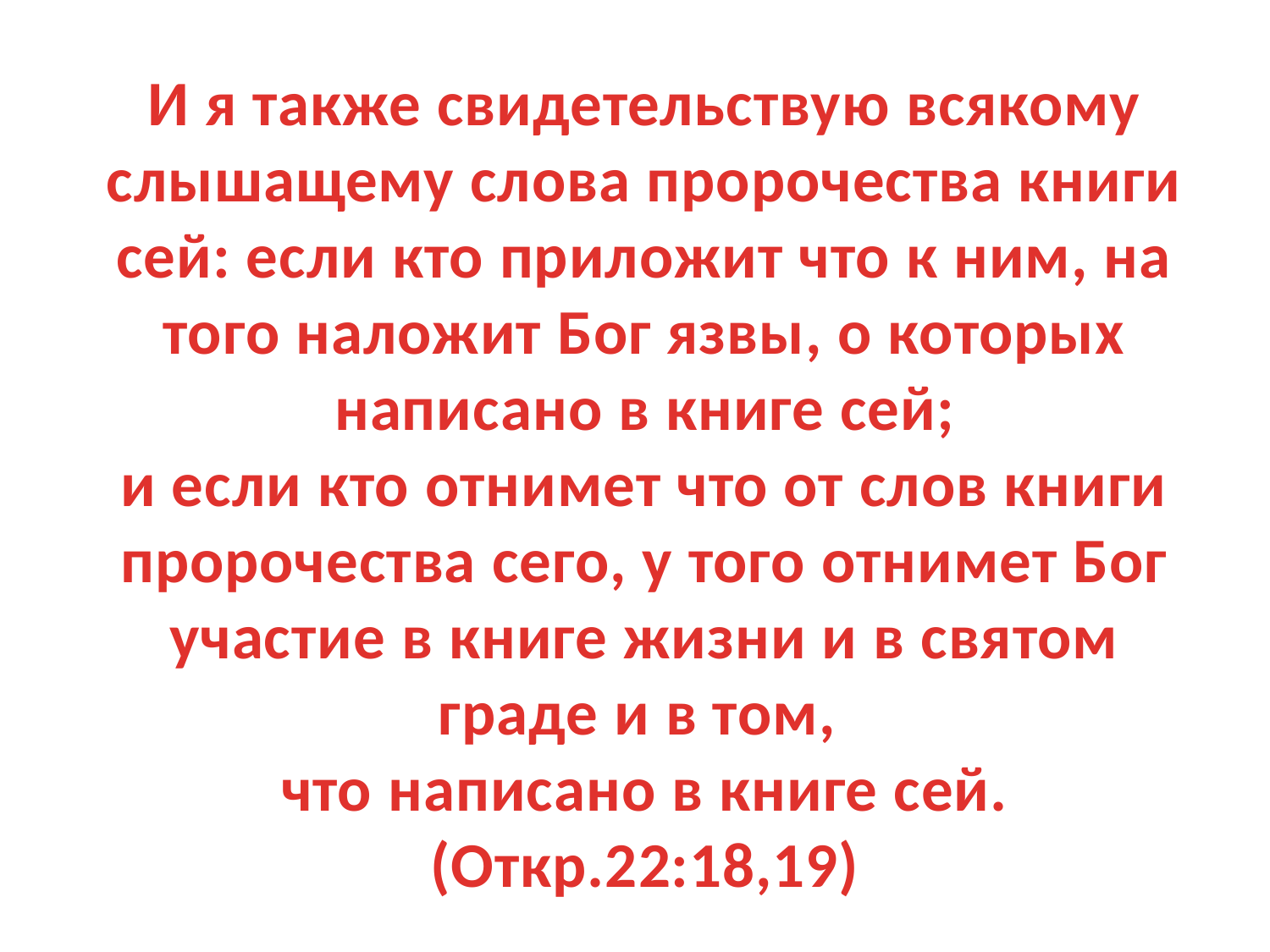

И я также свидетельствую всякому слышащему слова пророчества книги сей: если кто приложит что к ним, на того наложит Бог язвы, о которых написано в книге сей;
и если кто отнимет что от слов книги пророчества сего, у того отнимет Бог участие в книге жизни и в святом граде и в том,
что написано в книге сей.
(Откр.22:18,19)